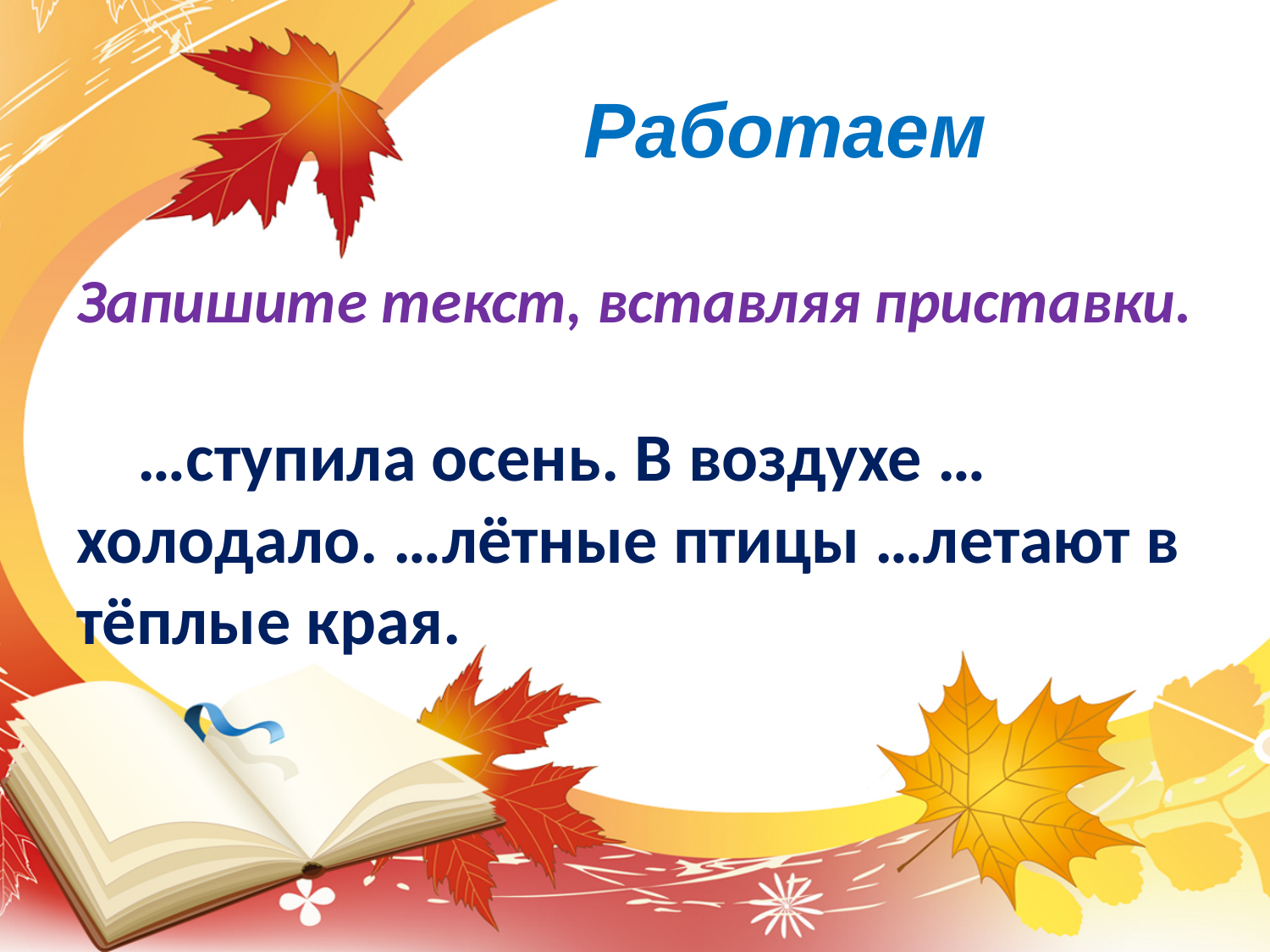

# Работаем

Запишите текст, вставляя приставки.

    …ступила осень. В воздухе …холодало. …лётные птицы …летают в тёплые края.